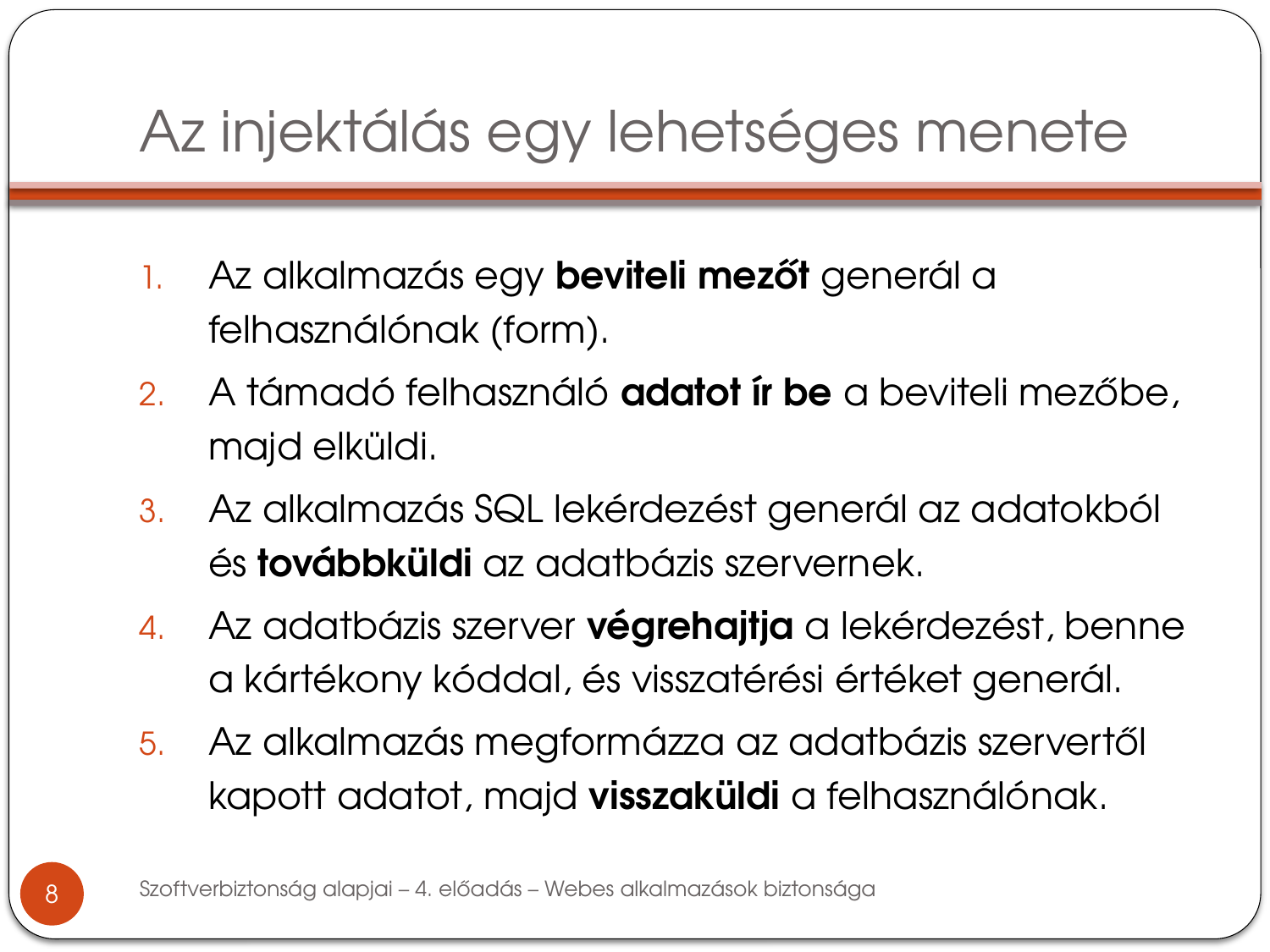

# Az injektálás egy lehetséges menete
Az alkalmazás egy beviteli mezőt generál a felhasználónak (form).
A támadó felhasználó adatot ír be a beviteli mezőbe, majd elküldi.
Az alkalmazás SQL lekérdezést generál az adatokból és továbbküldi az adatbázis szervernek.
Az adatbázis szerver végrehajtja a lekérdezést, benne a kártékony kóddal, és visszatérési értéket generál.
Az alkalmazás megformázza az adatbázis szervertől kapott adatot, majd visszaküldi a felhasználónak.
Szoftverbiztonság alapjai – 4. előadás – Webes alkalmazások biztonsága
8